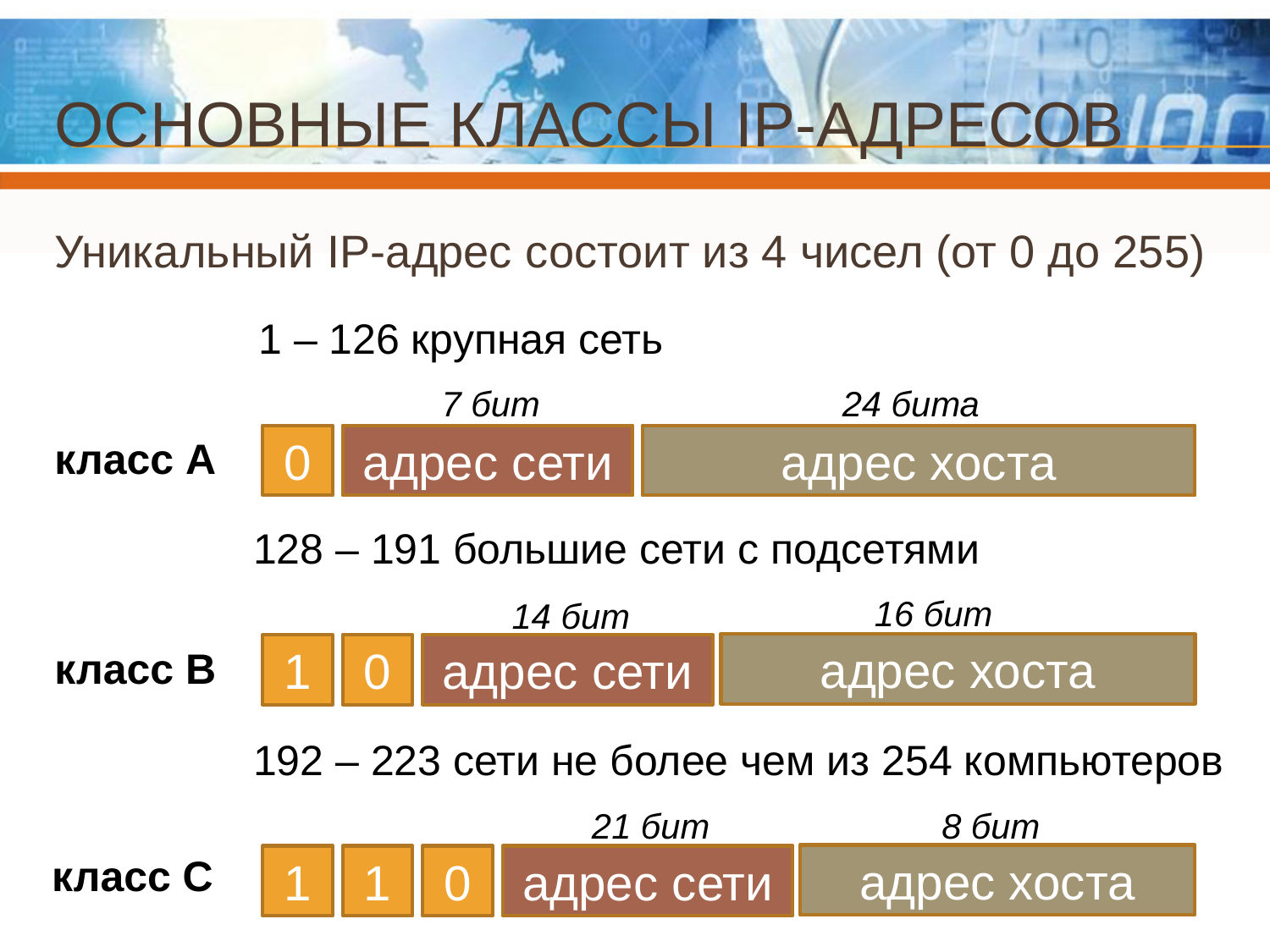

# Основные классы ip-адресов
Уникальный IP-адрес состоит из 4 чисел (от 0 до 255)

1 – 126 крупная сеть
7 бит
24 бита
0
адрес сети
адрес хоста
класс А
128 – 191 большие сети с подсетями
16 бит
14 бит
адрес хоста
1
0
адрес сети
класс В
192 – 223 сети не более чем из 254 компьютеров
21 бит
8 бит
класс С
адрес хоста
1
1
0
адрес сети